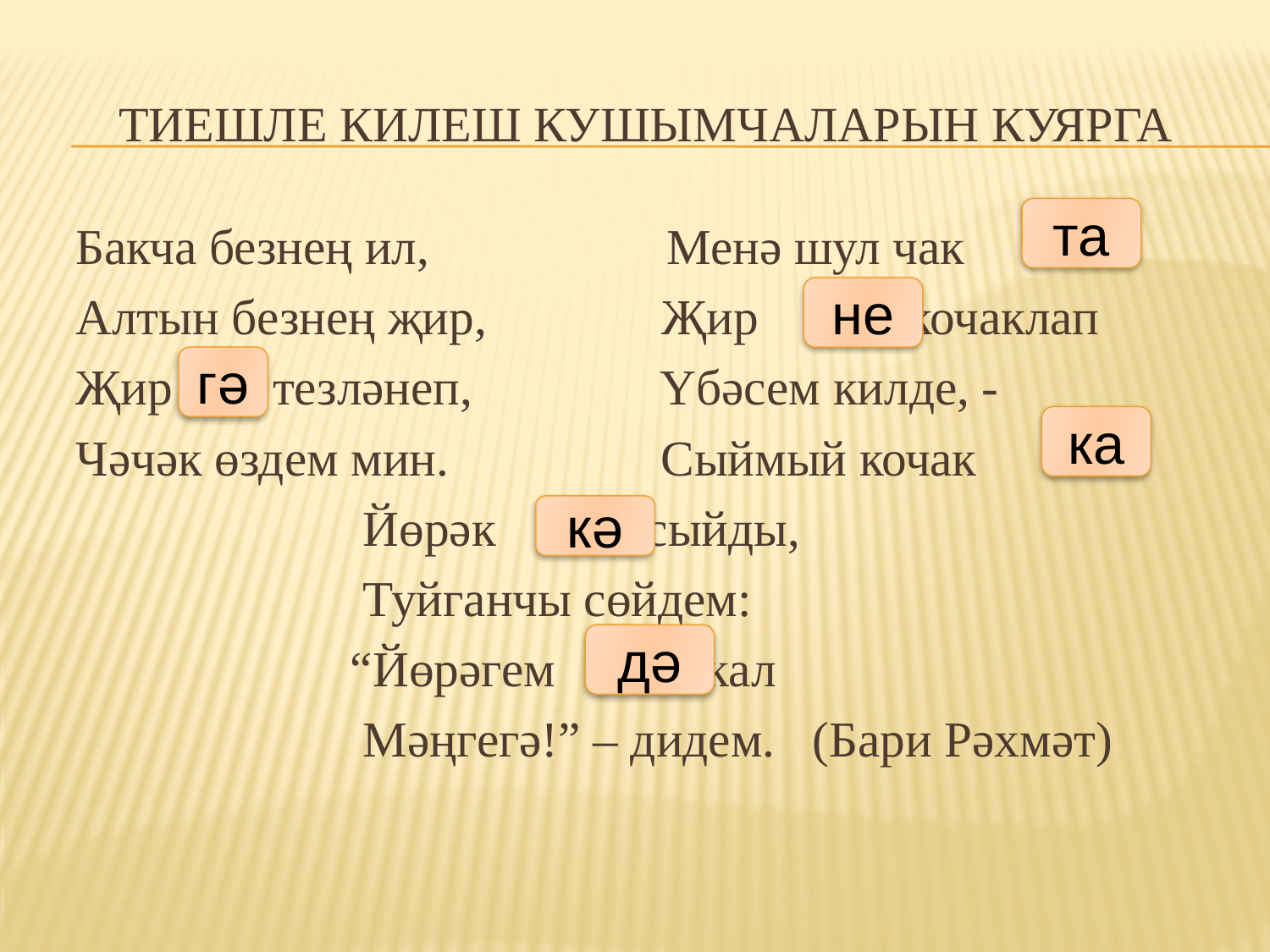

# Тиешле Килеш кушымчаларын куярга
та
Бакча безнең ил,                   Менә шул чак
Алтын безнең җир,              Җир            кочаклап
Җир        тезләнеп,               Үбәсем килде, -
Чәчәк өздем мин.                 Сыймый кочак          .
                       Йөрәк            сыйды,
                       Туйганчы сөйдем:
                      “Йөрәгем            кал
                       Мәңгегә!” – дидем.   (Бари Рәхмәт)

не
гә
ка
кә
дә